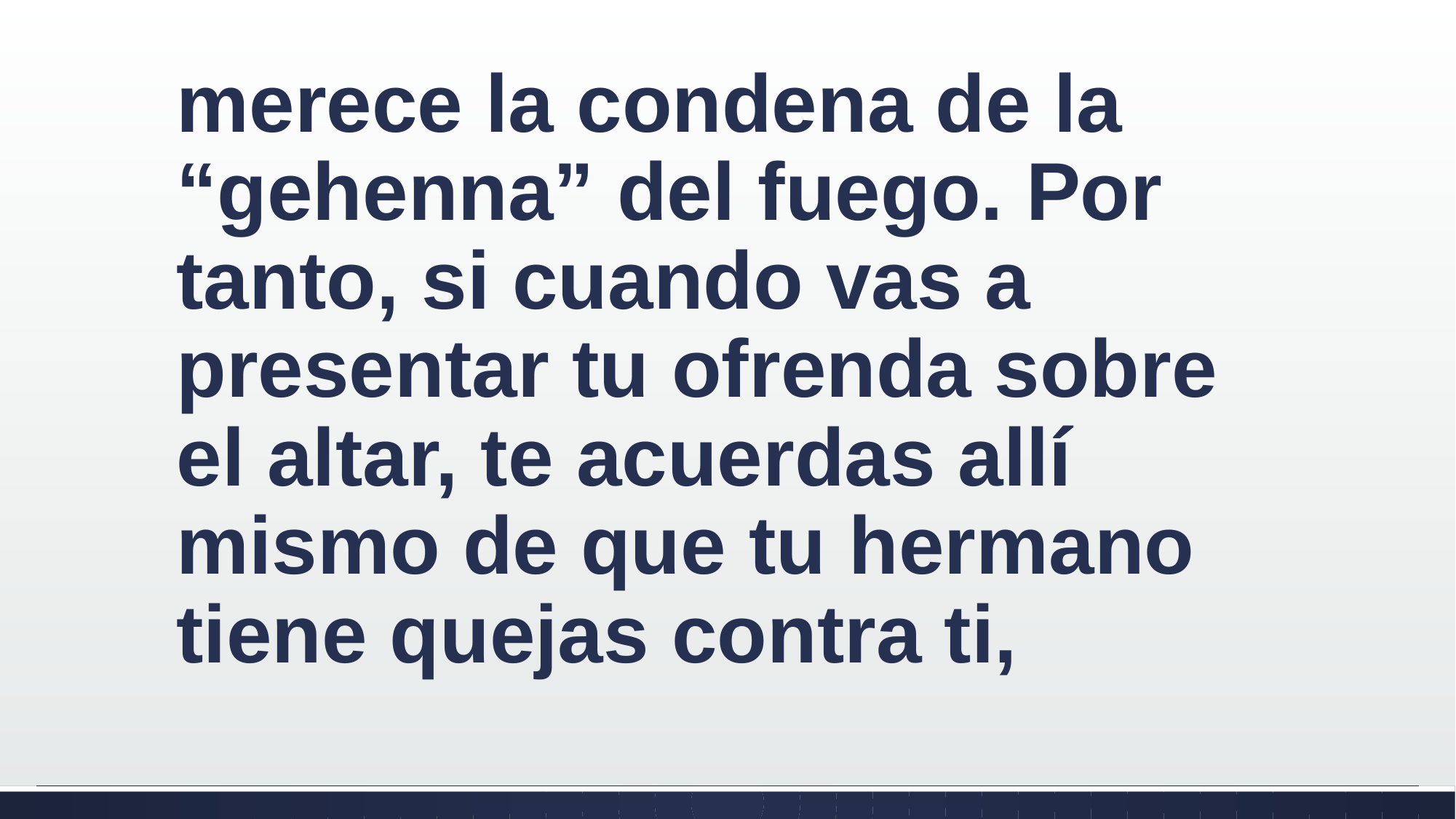

#
merece la condena de la “gehenna” del fuego. Por tanto, si cuando vas a presentar tu ofrenda sobre el altar, te acuerdas allí mismo de que tu hermano tiene quejas contra ti,